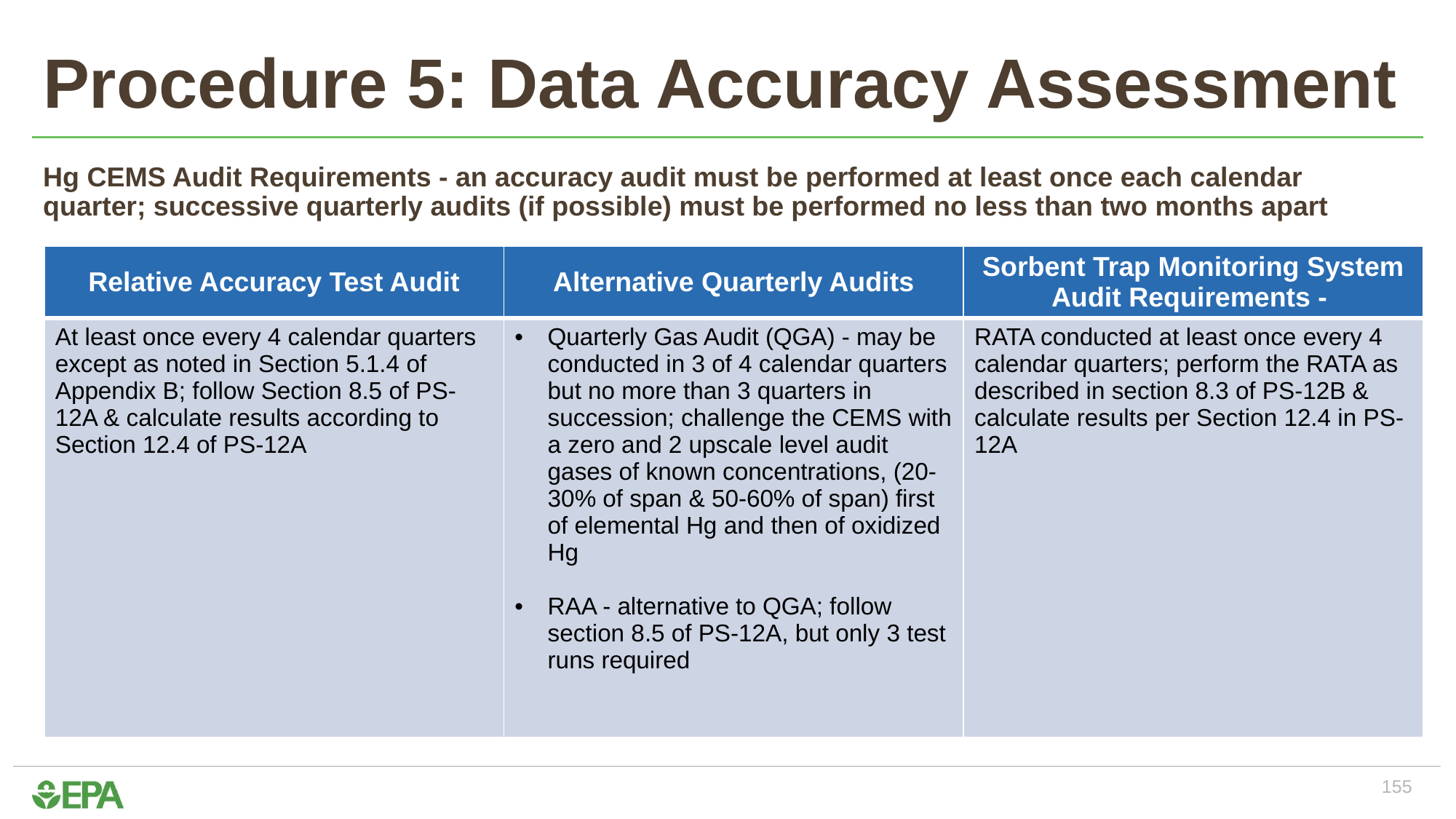

# Procedure 5: Data Accuracy Assessment
Hg CEMS Audit Requirements - an accuracy audit must be performed at least once each calendar quarter; successive quarterly audits (if possible) must be performed no less than two months apart

| Relative Accuracy Test Audit | Alternative Quarterly Audits | Sorbent Trap Monitoring System Audit Requirements - |
| --- | --- | --- |
| At least once every 4 calendar quarters except as noted in Section 5.1.4 of Appendix B; follow Section 8.5 of PS- 12A & calculate results according to Section 12.4 of PS-12A | Quarterly Gas Audit (QGA) - may be conducted in 3 of 4 calendar quarters but no more than 3 quarters in succession; challenge the CEMS with a zero and 2 upscale level audit gases of known concentrations, (20-30% of span & 50-60% of span) first of elemental Hg and then of oxidized Hg RAA - alternative to QGA; follow section 8.5 of PS-12A, but only 3 test runs required | RATA conducted at least once every 4 calendar quarters; perform the RATA as described in section 8.3 of PS-12B & calculate results per Section 12.4 in PS- 12A |
155